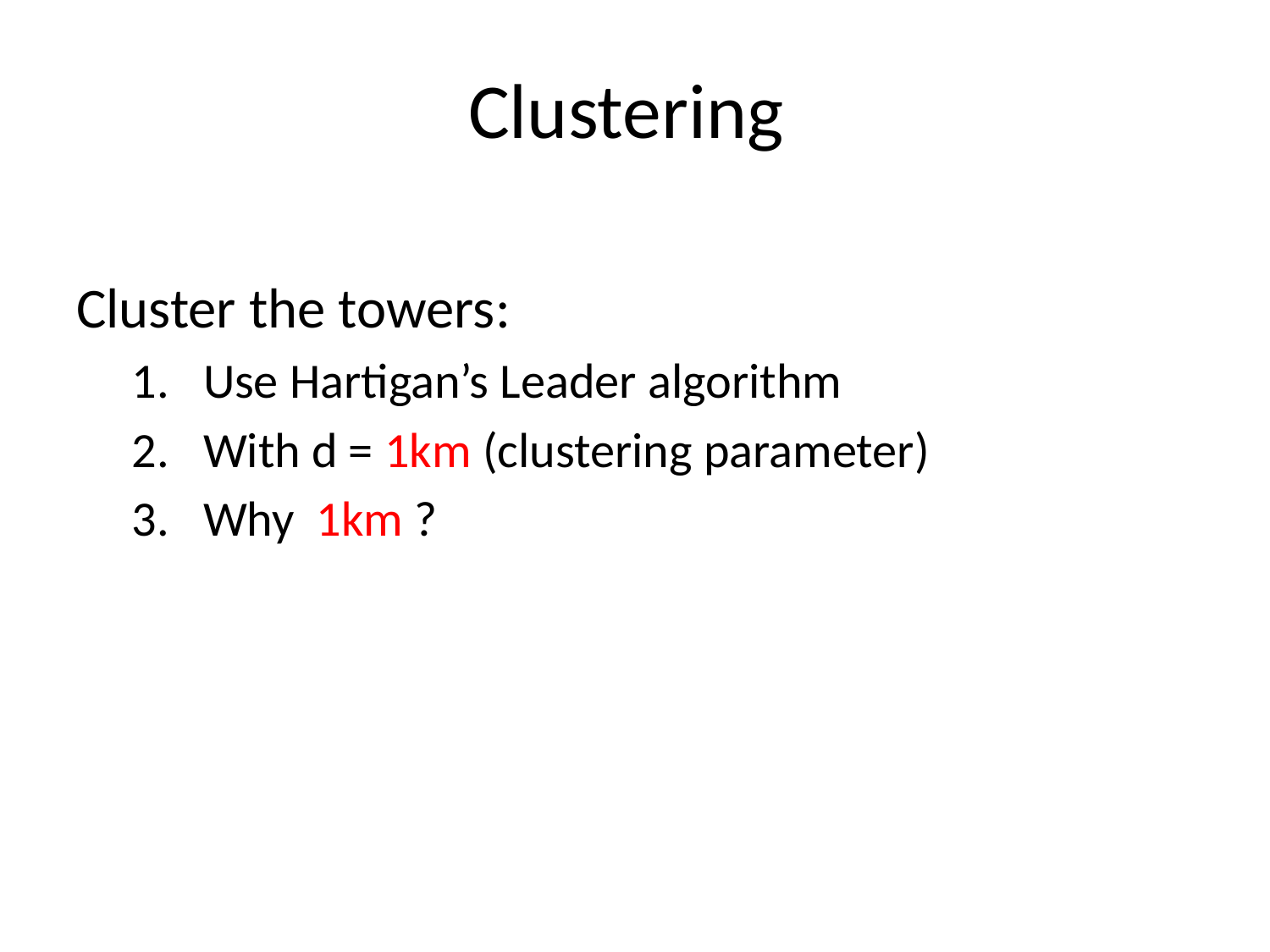

# Clustering

Cluster the towers:
Use Hartigan’s Leader algorithm
With d = 1km (clustering parameter)
Why  1km ?